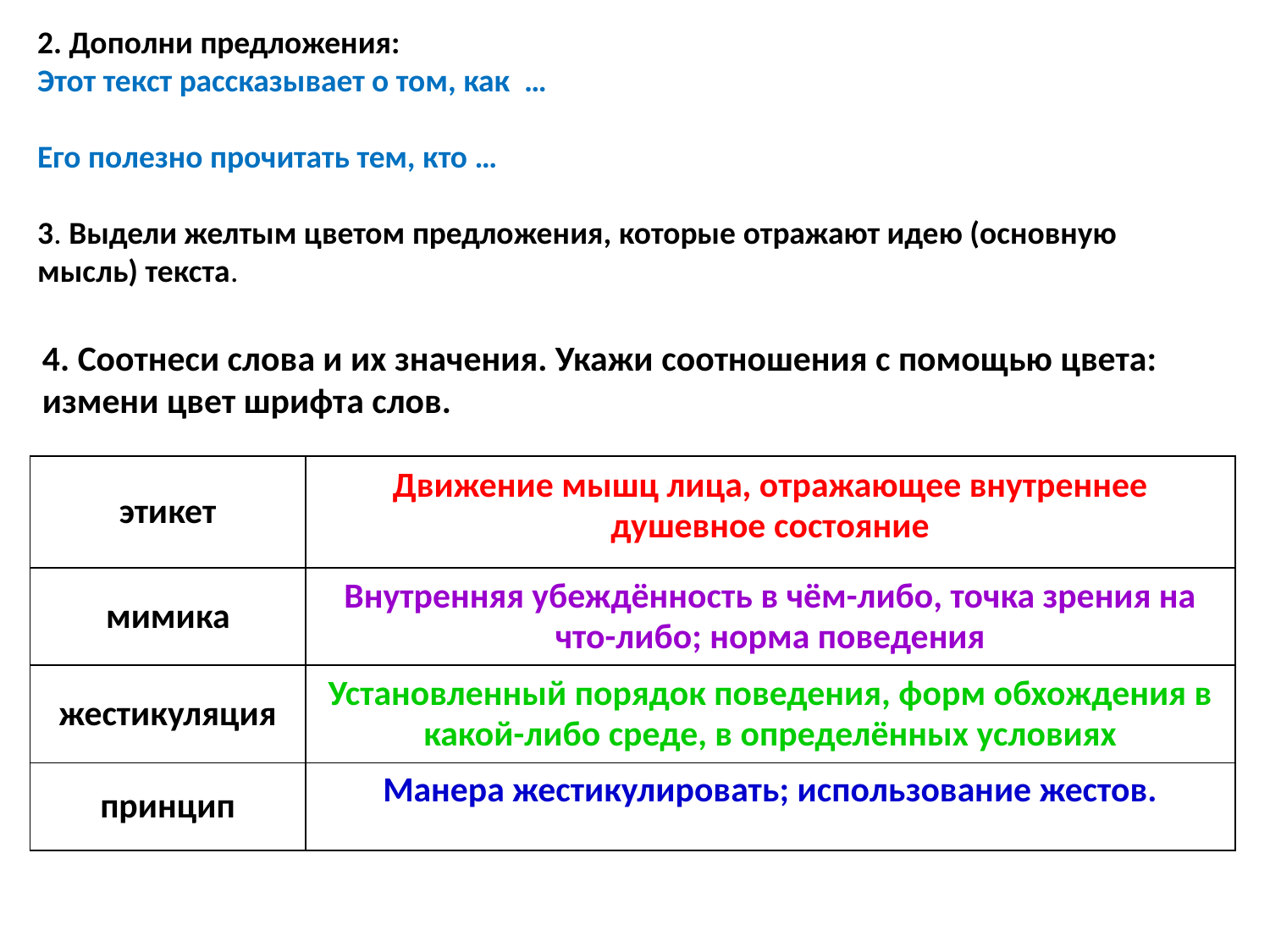

2. Дополни предложения:
Этот текст рассказывает о том, как  …

Его полезно прочитать тем, кто …

3. Выдели желтым цветом предложения, которые отражают идею (основную мысль) текста.
4. Соотнеси слова и их значения. Укажи соотношения с помощью цвета: измени цвет шрифта слов.
| этикет | Движение мышц лица, отражающее внутреннее душевное состояние |
| --- | --- |
| мимика | Внутренняя убеждённость в чём-либо, точка зрения на что-либо; норма поведения |
| жестикуляция | Установленный порядок поведения, форм обхождения в какой-либо среде, в определённых условиях |
| принцип | Манера жестикулировать; использование жестов. |